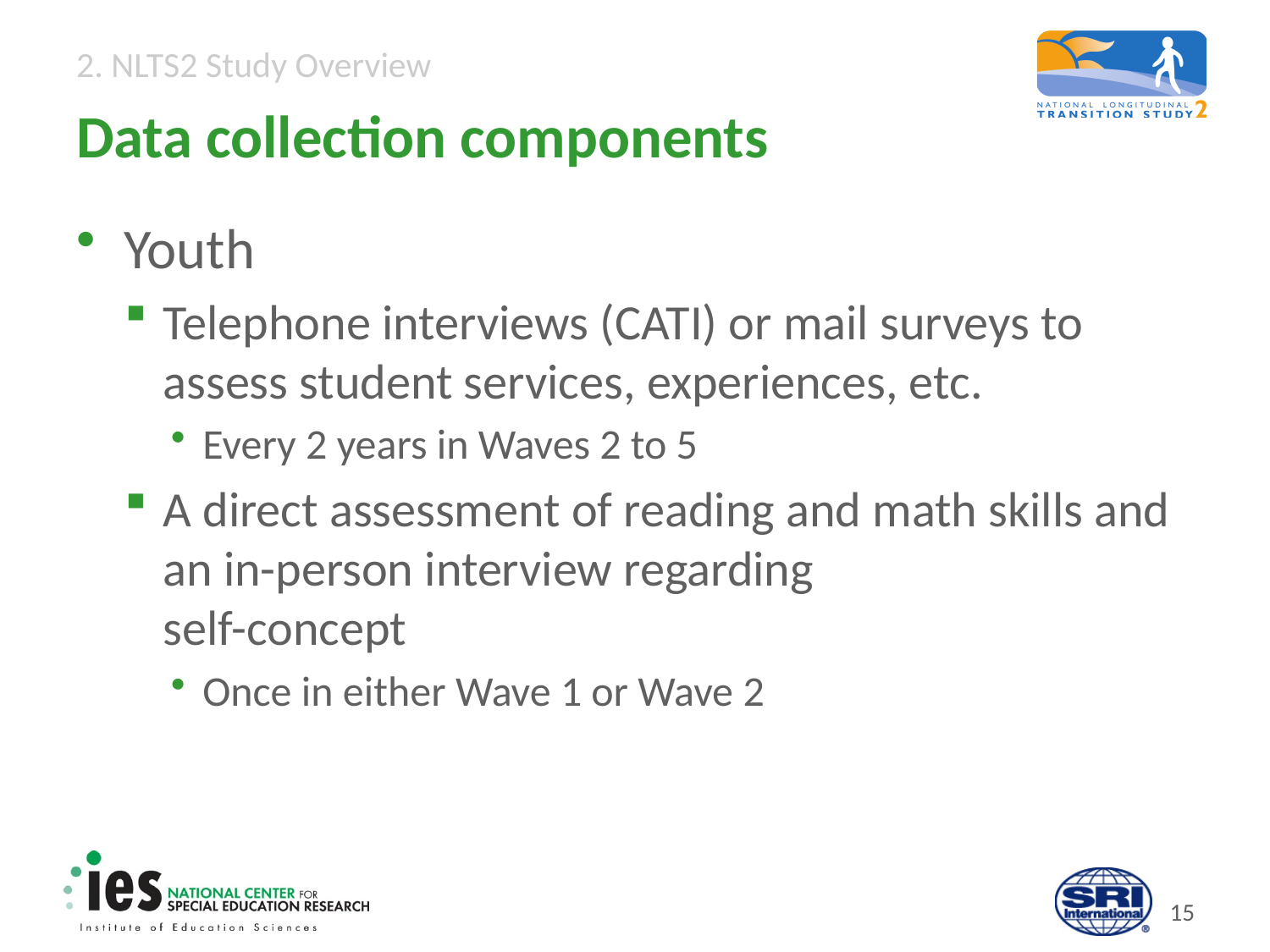

# Data collection components
Youth
Telephone interviews (CATI) or mail surveys to assess student services, experiences, etc.
Every 2 years in Waves 2 to 5
A direct assessment of reading and math skills and an in-person interview regarding
self-concept
Once in either Wave 1 or Wave 2
15